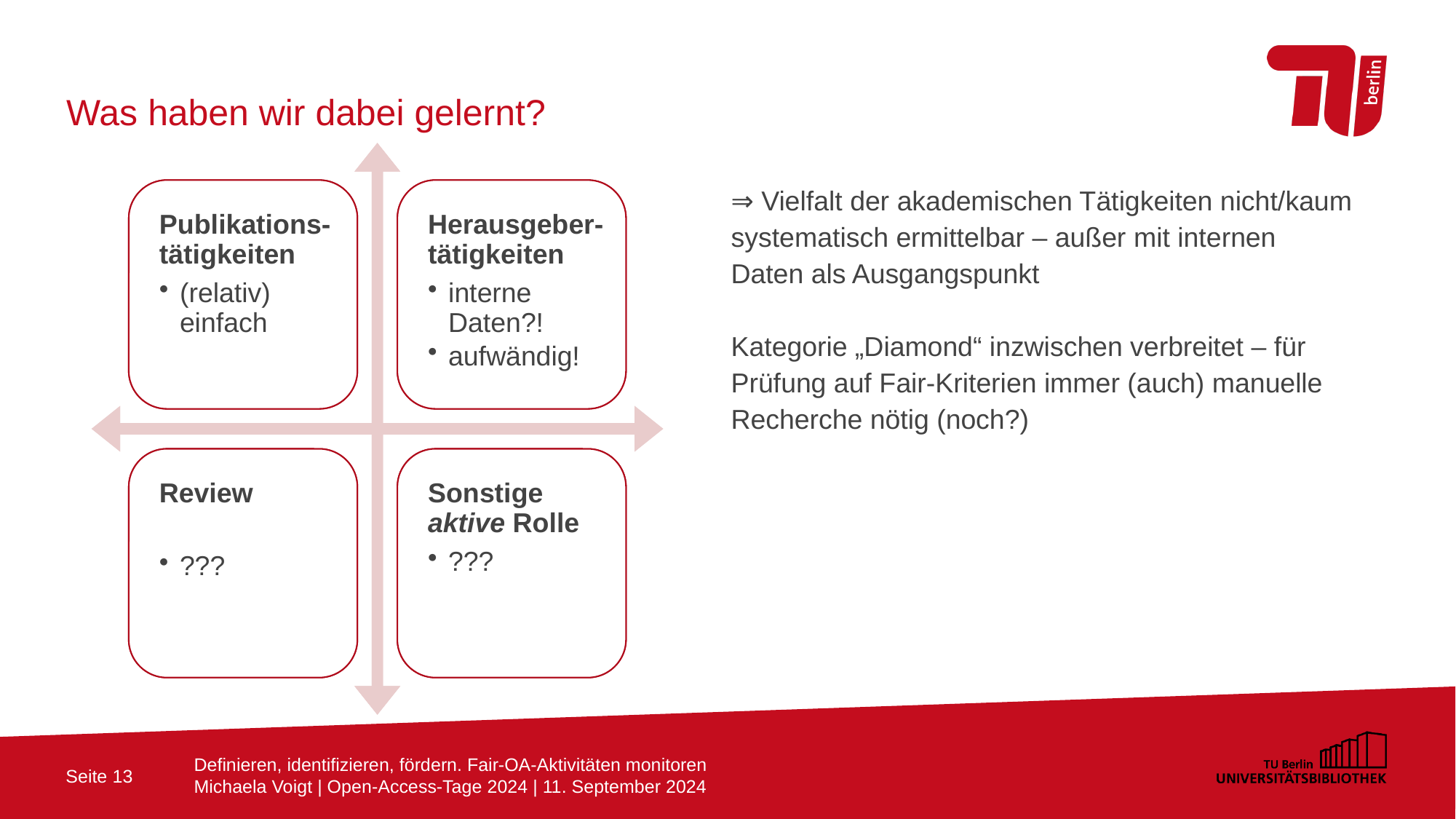

Was haben wir dabei gelernt?
Publikations-tätigkeiten
Herausgeber-tätigkeiten
Review
Sonstige aktive Rolle
Publikations-tätigkeiten
(relativ) einfach
Herausgeber-tätigkeiten
interne Daten?!
aufwändig!
Review

???
Sonstige aktive Rolle
???
⇒ Vielfalt der akademischen Tätigkeiten nicht/kaum systematisch ermittelbar – außer mit internen Daten als Ausgangspunkt

Kategorie „Diamond“ inzwischen verbreitet – für Prüfung auf Fair-Kriterien immer (auch) manuelle Recherche nötig (noch?)